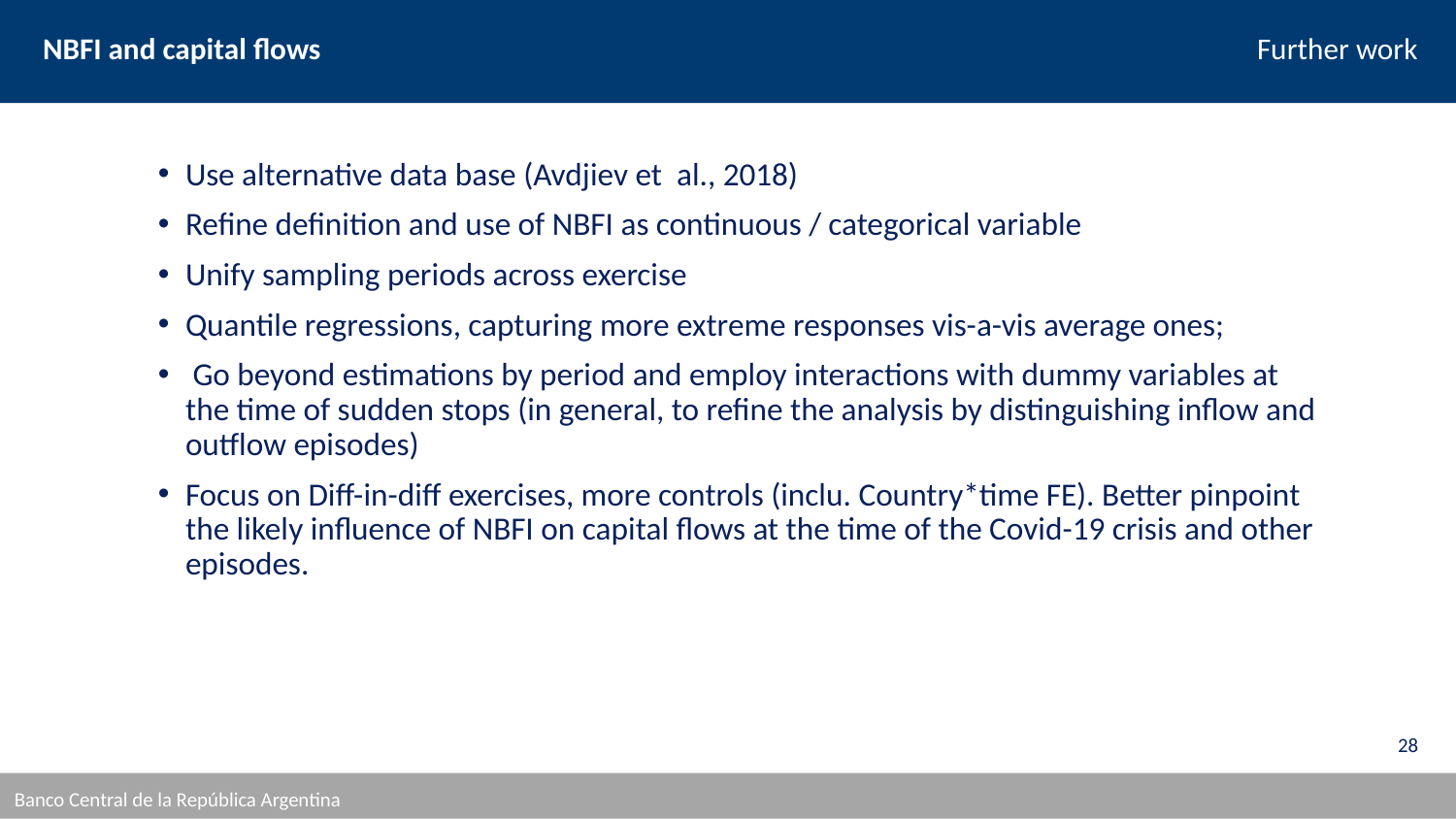

NBFI and capital flows

Further work

Use alternative data base (Avdjiev et  al., 2018)
Refine definition and use of NBFI as continuous / categorical variable
Unify sampling periods across exercise
Quantile regressions, capturing more extreme responses vis-a-vis average ones;
 Go beyond estimations by period and employ interactions with dummy variables at the time of sudden stops (in general, to refine the analysis by distinguishing inflow and outflow episodes)
Focus on Diff-in-diff exercises, more controls (inclu. Country*time FE). Better pinpoint the likely influence of NBFI on capital flows at the time of the Covid-19 crisis and other episodes.